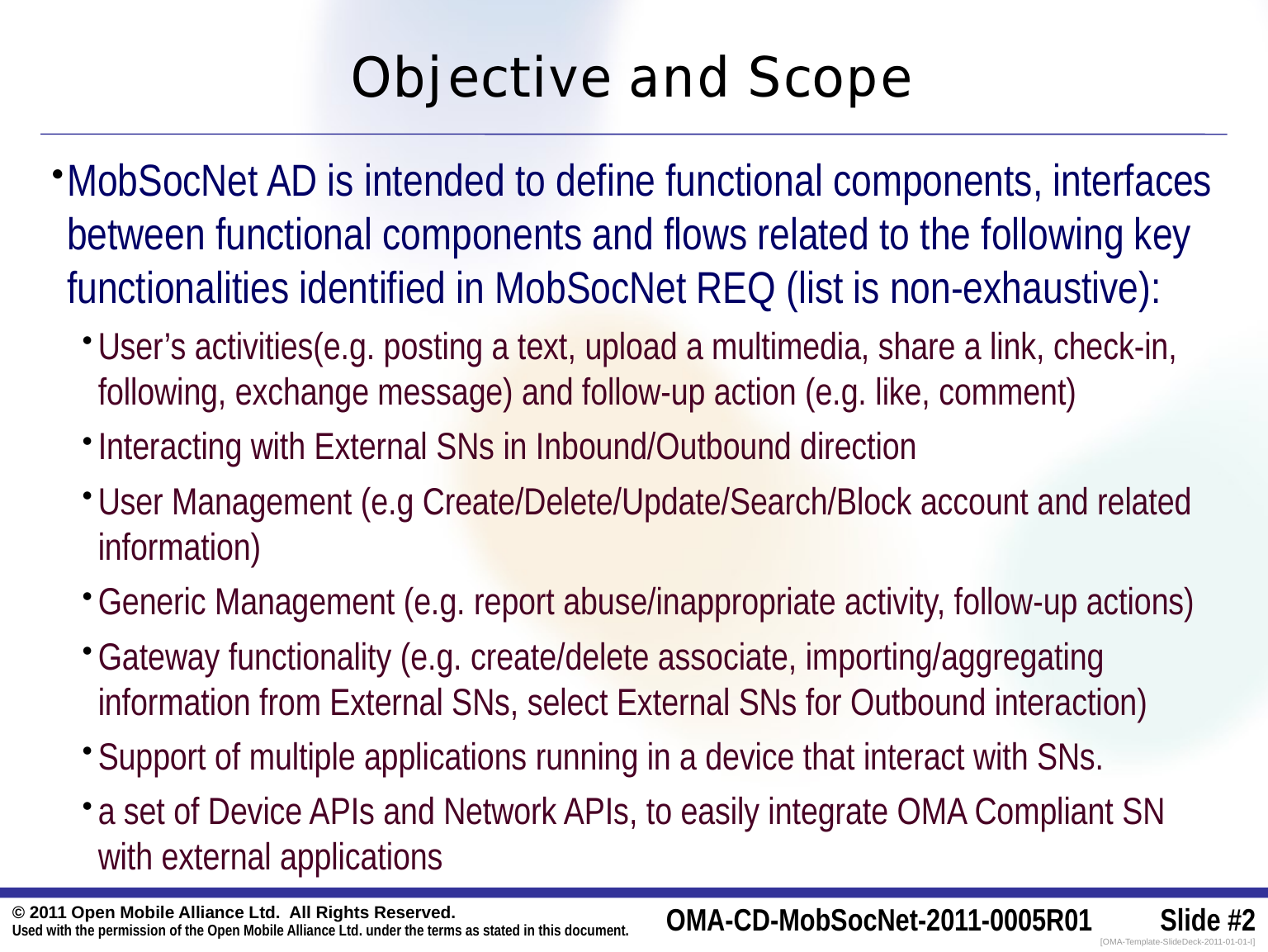

# Objective and Scope
MobSocNet AD is intended to define functional components, interfaces between functional components and flows related to the following key functionalities identified in MobSocNet REQ (list is non-exhaustive):
User’s activities(e.g. posting a text, upload a multimedia, share a link, check-in, following, exchange message) and follow-up action (e.g. like, comment)
Interacting with External SNs in Inbound/Outbound direction
User Management (e.g Create/Delete/Update/Search/Block account and related information)
Generic Management (e.g. report abuse/inappropriate activity, follow-up actions)
Gateway functionality (e.g. create/delete associate, importing/aggregating information from External SNs, select External SNs for Outbound interaction)
Support of multiple applications running in a device that interact with SNs.
a set of Device APIs and Network APIs, to easily integrate OMA Compliant SN with external applications